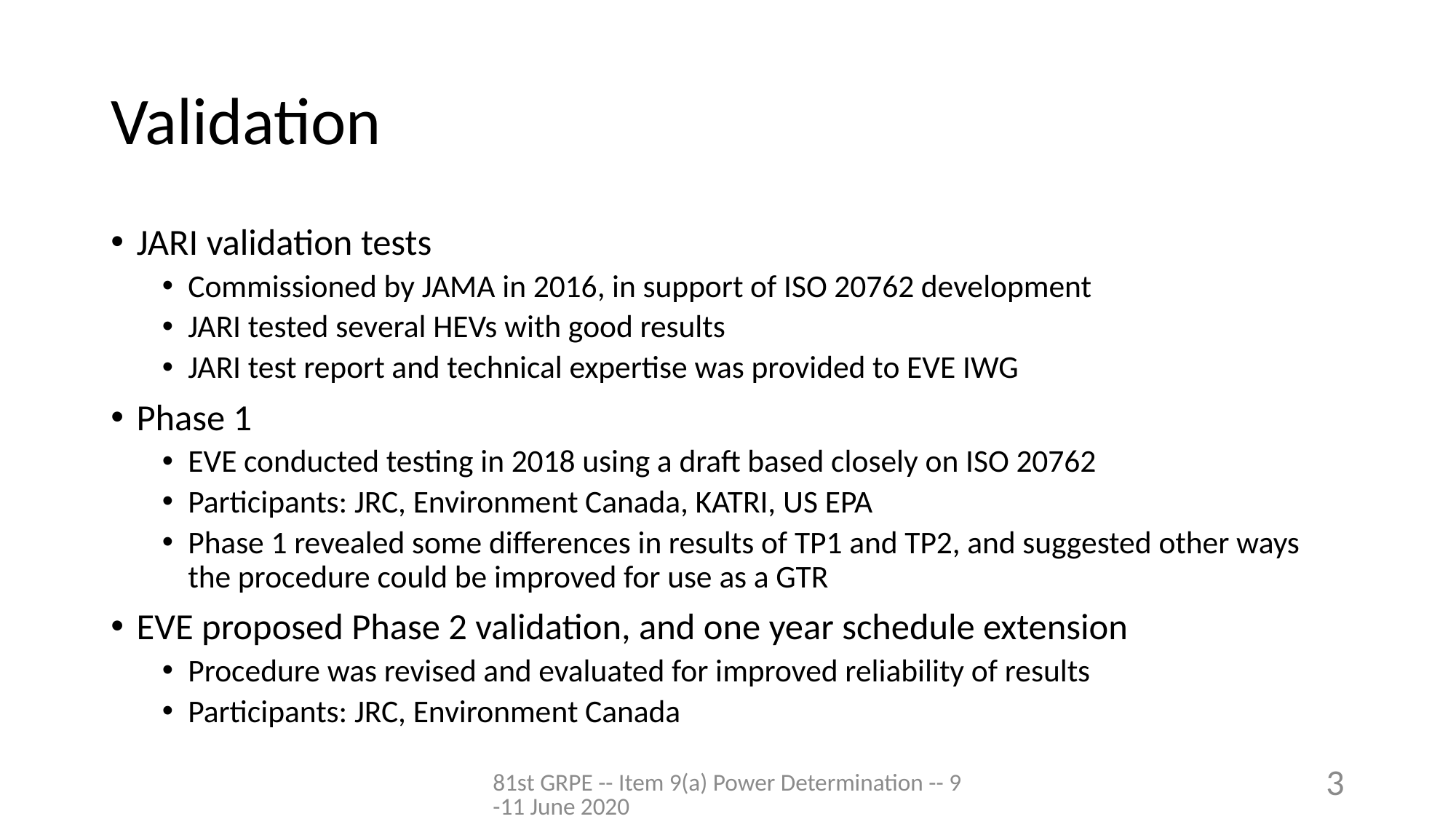

# Validation
JARI validation tests
Commissioned by JAMA in 2016, in support of ISO 20762 development
JARI tested several HEVs with good results
JARI test report and technical expertise was provided to EVE IWG
Phase 1
EVE conducted testing in 2018 using a draft based closely on ISO 20762
Participants: JRC, Environment Canada, KATRI, US EPA
Phase 1 revealed some differences in results of TP1 and TP2, and suggested other ways the procedure could be improved for use as a GTR
EVE proposed Phase 2 validation, and one year schedule extension
Procedure was revised and evaluated for improved reliability of results
Participants: JRC, Environment Canada
81st GRPE -- Item 9(a) Power Determination -- 9-11 June 2020
3